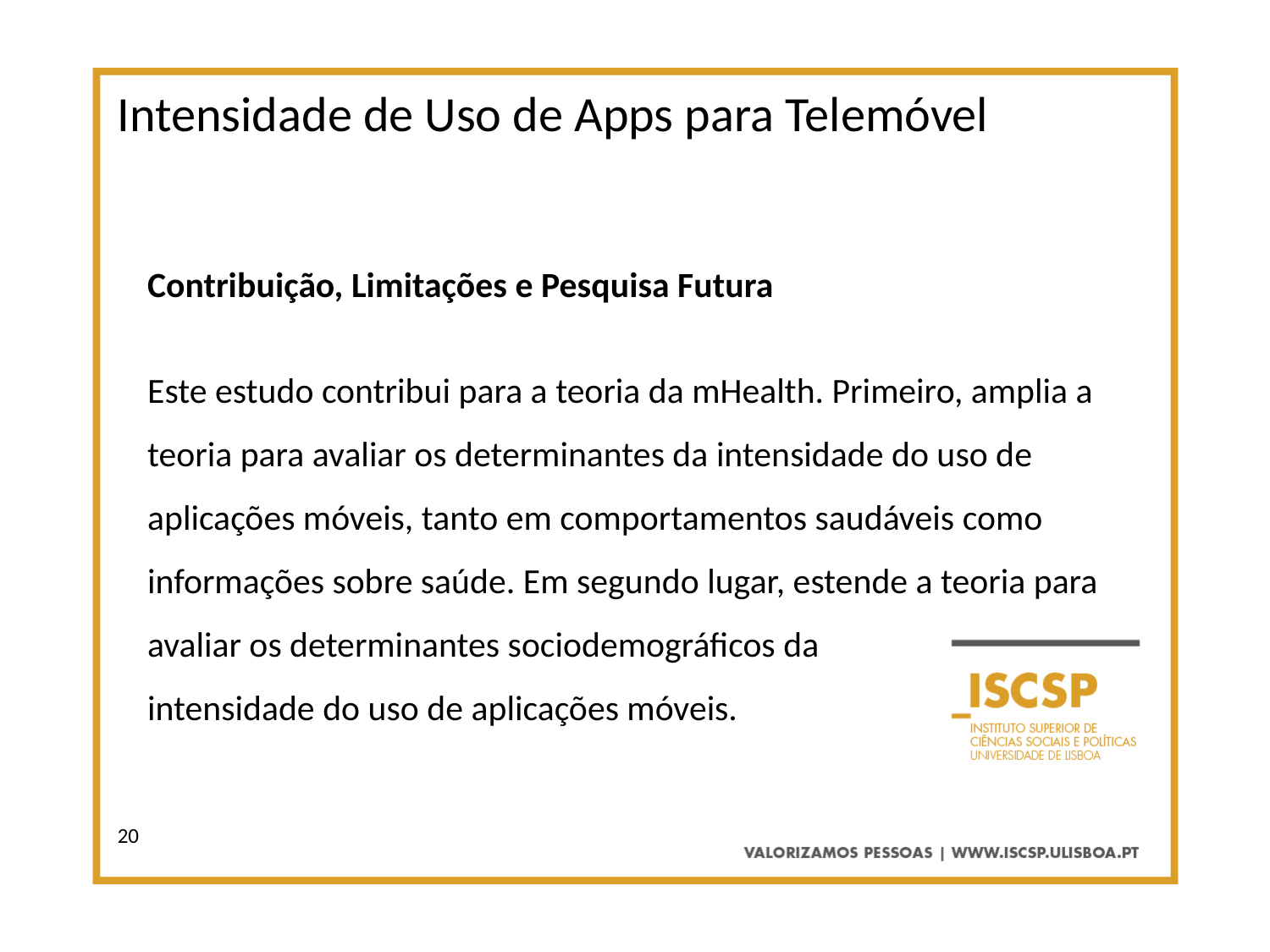

Intensidade de Uso de Apps para Telemóvel
Contribuição, Limitações e Pesquisa Futura

Este estudo contribui para a teoria da mHealth. Primeiro, amplia a teoria para avaliar os determinantes da intensidade do uso de aplicações móveis, tanto em comportamentos saudáveis ​​como informações sobre saúde. Em segundo lugar, estende a teoria para avaliar os determinantes sociodemográficos da
intensidade do uso de aplicações móveis.
20